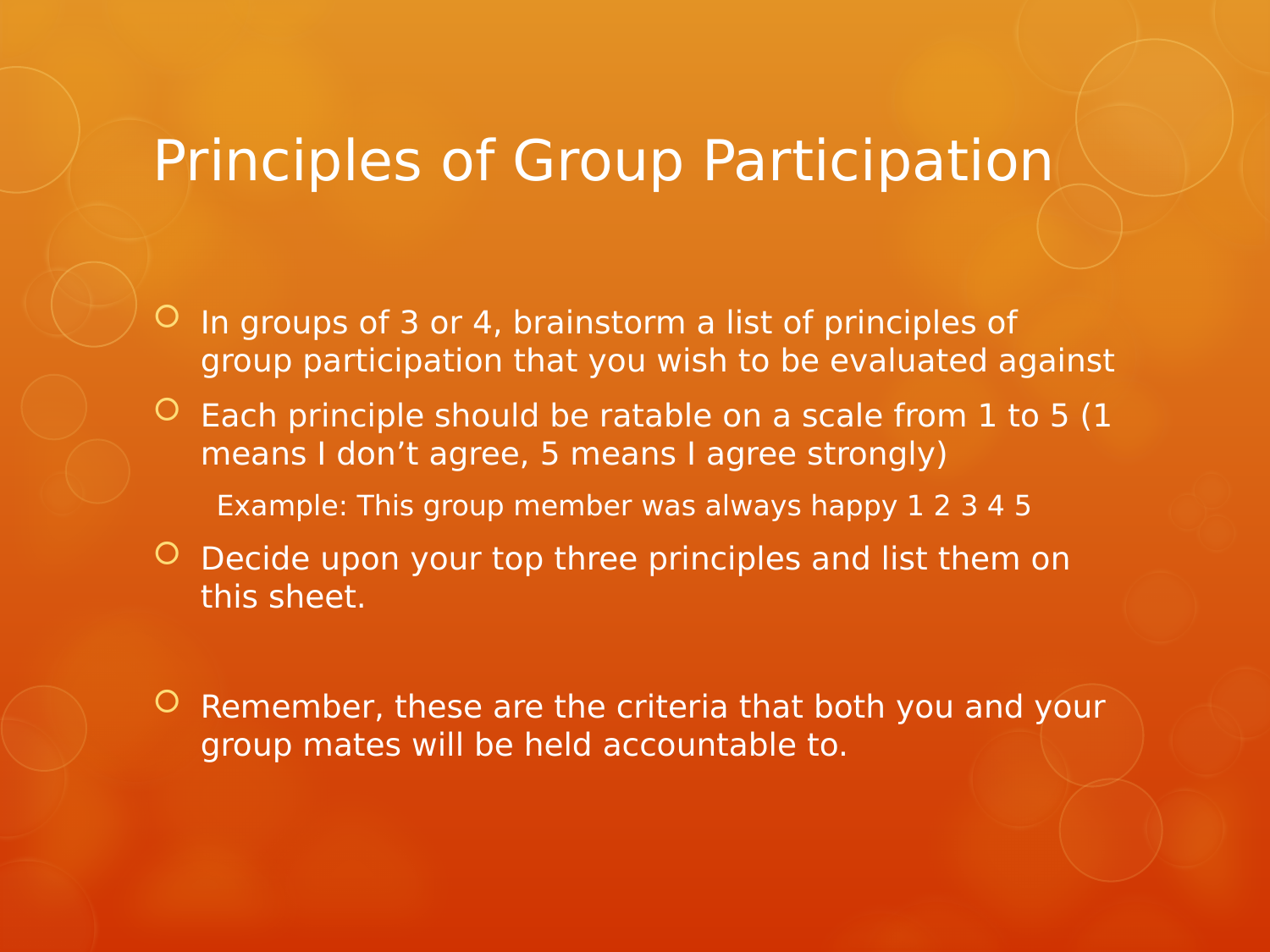

# Principles of Group Participation
In groups of 3 or 4, brainstorm a list of principles of group participation that you wish to be evaluated against
Each principle should be ratable on a scale from 1 to 5 (1 means I don’t agree, 5 means I agree strongly)
Example: This group member was always happy 1 2 3 4 5
Decide upon your top three principles and list them on this sheet.

Remember, these are the criteria that both you and your group mates will be held accountable to.